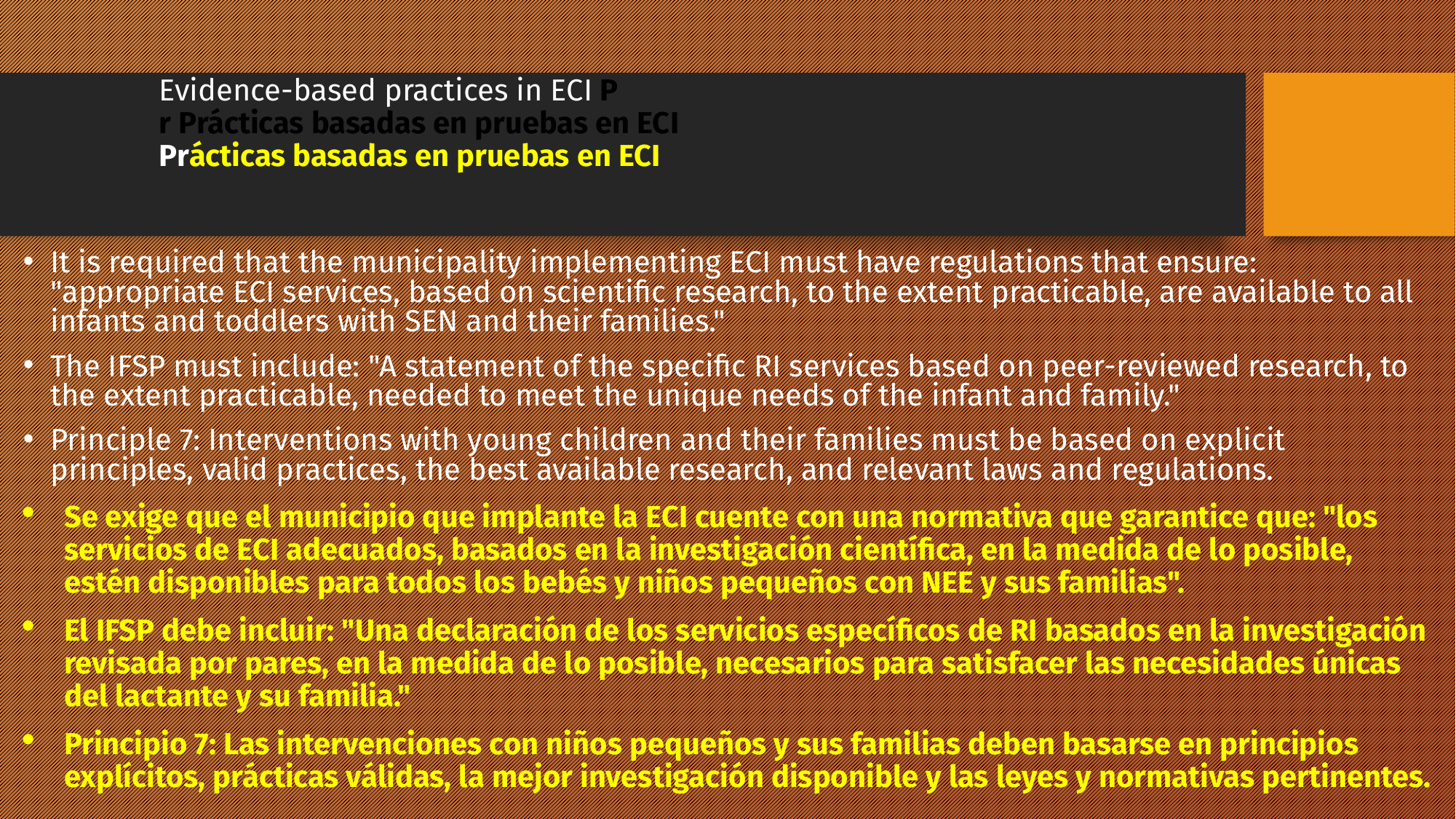

# Evidence-based practices in ECI P r Prácticas basadas en pruebas en ECI Prácticas basadas en pruebas en ECI
It is required that the municipality implementing ECI must have regulations that ensure: "appropriate ECI services, based on scientific research, to the extent practicable, are available to all infants and toddlers with SEN and their families."
The IFSP must include: "A statement of the specific RI services based on peer-reviewed research, to the extent practicable, needed to meet the unique needs of the infant and family."
Principle 7: Interventions with young children and their families must be based on explicit principles, valid practices, the best available research, and relevant laws and regulations.
Se exige que el municipio que implante la ECI cuente con una normativa que garantice que: "los servicios de ECI adecuados, basados en la investigación científica, en la medida de lo posible, estén disponibles para todos los bebés y niños pequeños con NEE y sus familias".
El IFSP debe incluir: "Una declaración de los servicios específicos de RI basados en la investigación revisada por pares, en la medida de lo posible, necesarios para satisfacer las necesidades únicas del lactante y su familia."
Principio 7: Las intervenciones con niños pequeños y sus familias deben basarse en principios explícitos, prácticas válidas, la mejor investigación disponible y las leyes y normativas pertinentes.